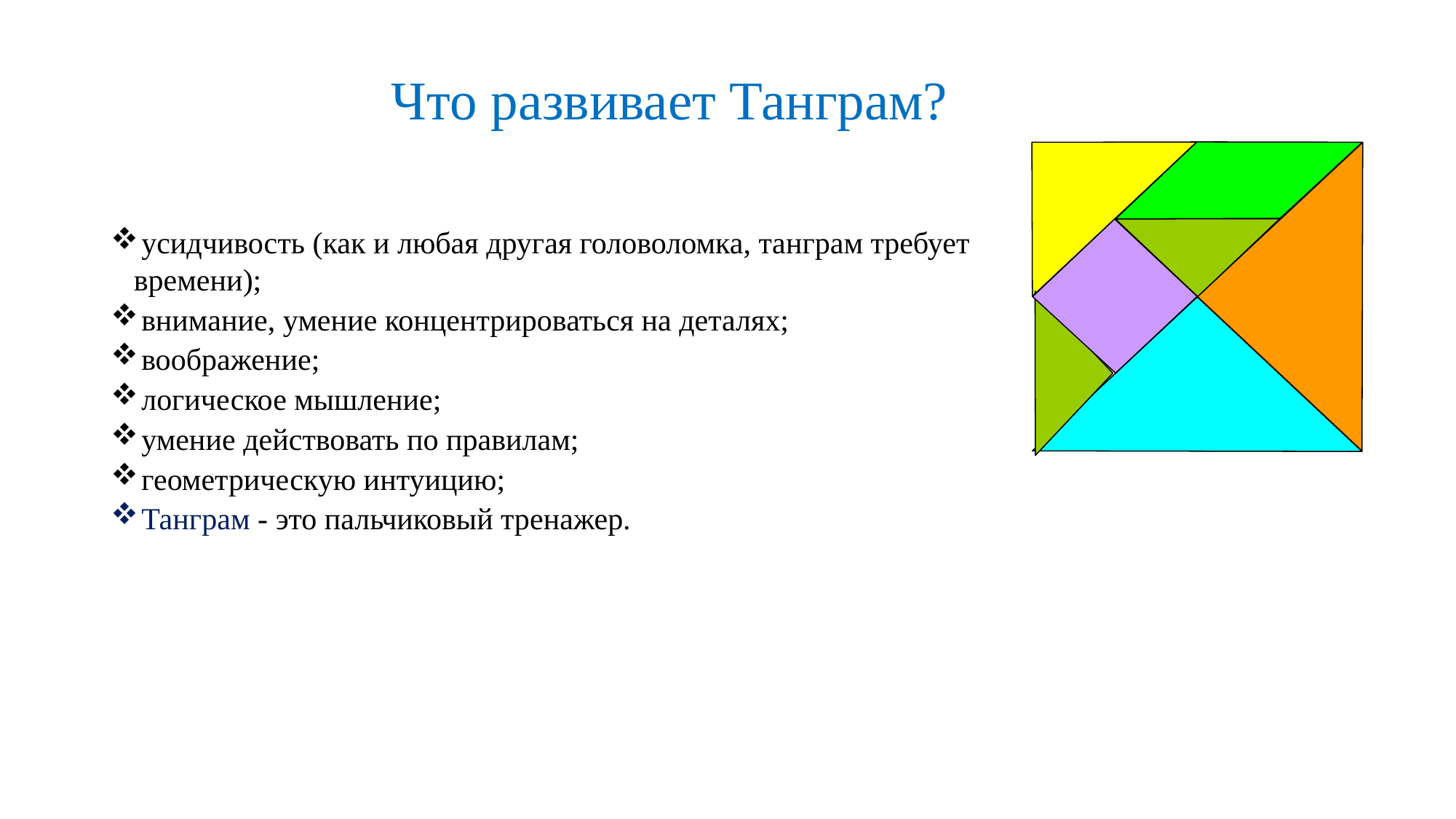

# Что развивает Танграм?

 усидчивость (как и любая другая головоломка, танграм требует времени);
 внимание, умение концентрироваться на деталях;
 воображение;
 логическое мышление;
 умение действовать по правилам;
 геометрическую интуицию;
 Танграм - это пальчиковый тренажер.